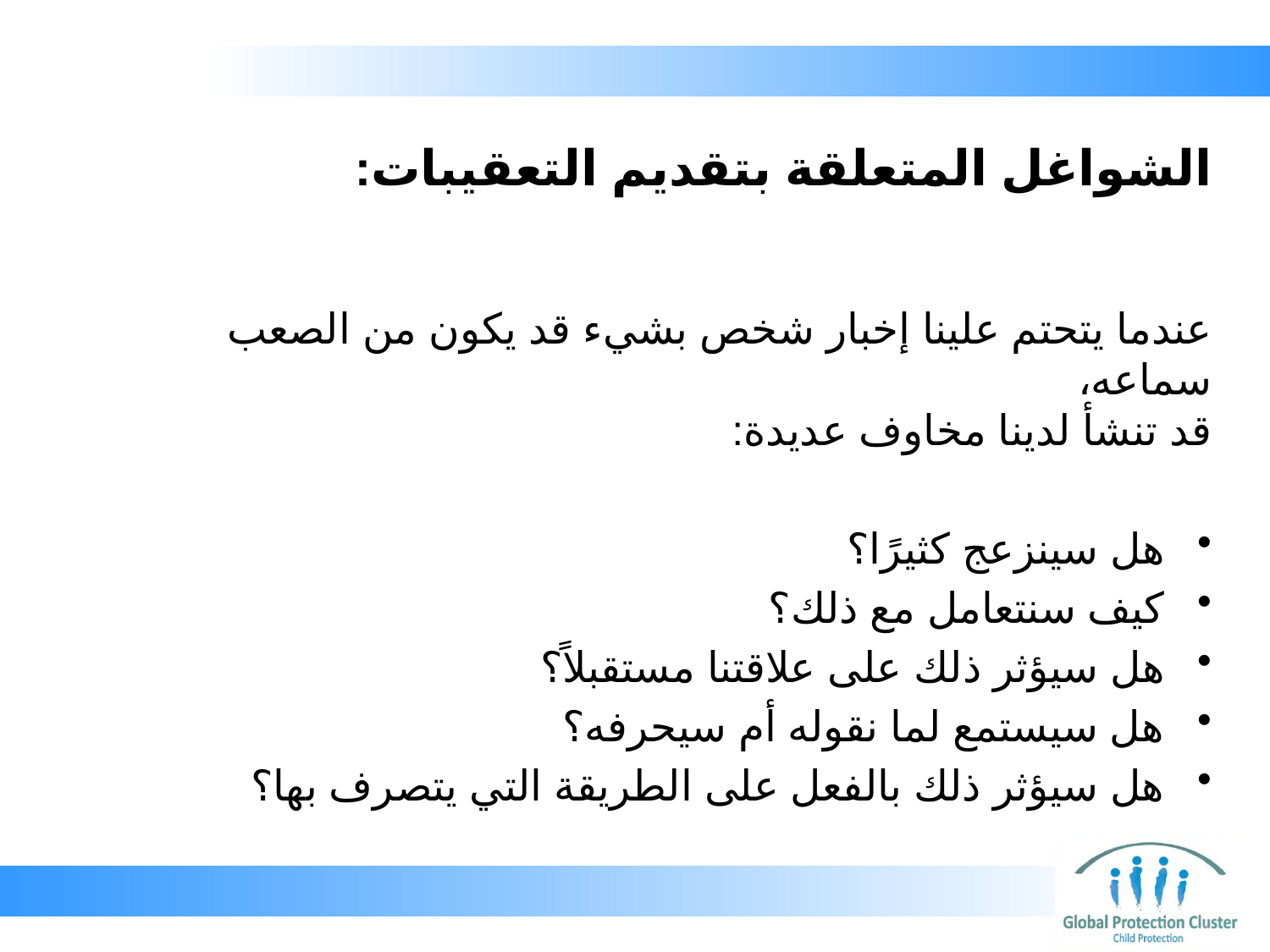

# الشواغل المتعلقة بتقديم التعقيبات:

عندما يتحتم علينا إخبار شخص بشيء قد يكون من الصعب سماعه،
قد تنشأ لدينا مخاوف عديدة:

هل سينزعج كثيرًا؟
كيف سنتعامل مع ذلك؟
هل سيؤثر ذلك على علاقتنا مستقبلاً؟
هل سيستمع لما نقوله أم سيحرفه؟
هل سيؤثر ذلك بالفعل على الطريقة التي يتصرف بها؟